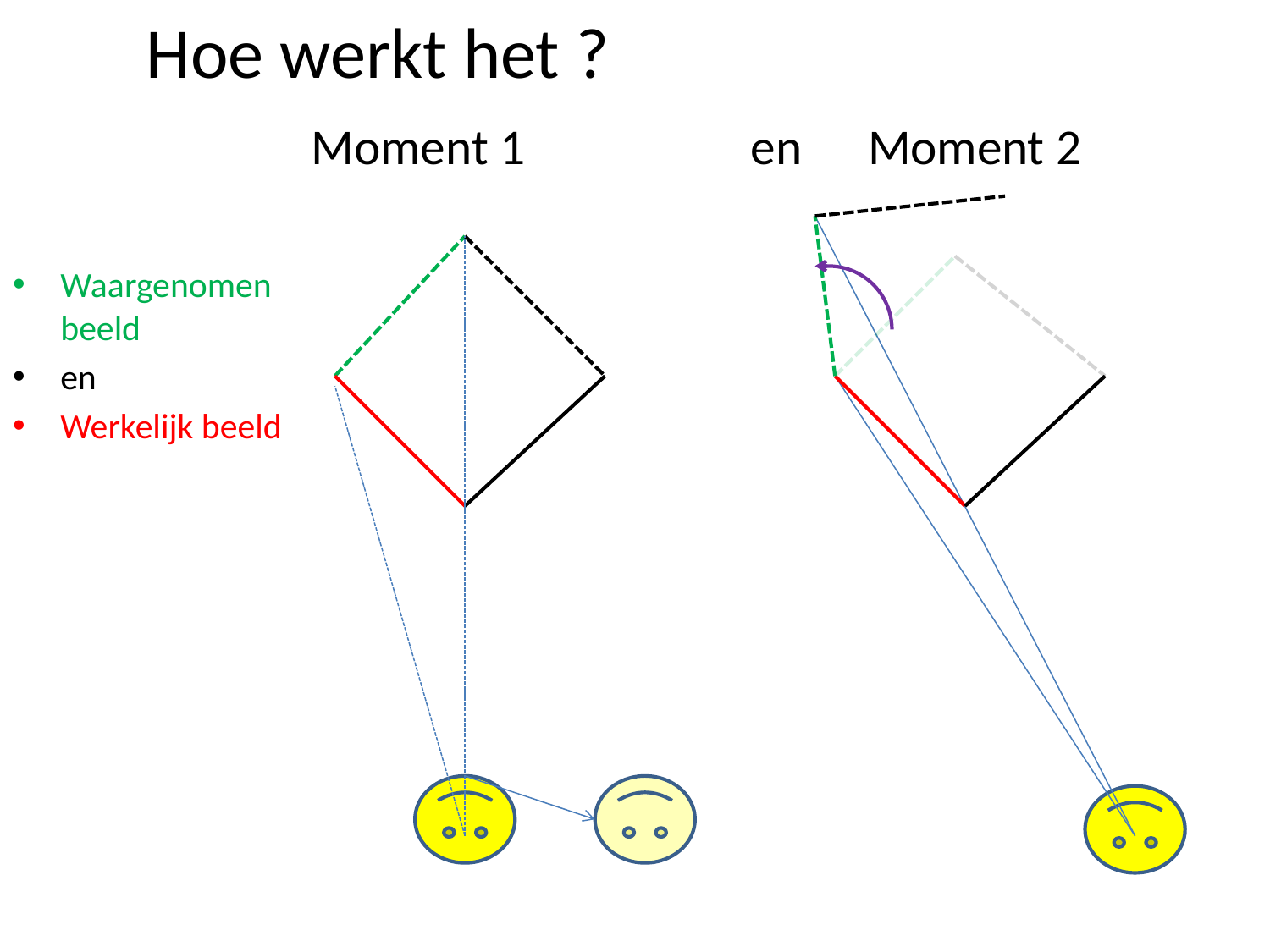

Hoe werkt het ?
# Moment 1 		en 	Moment 2

Waargenomen beeld
en
Werkelijk beeld